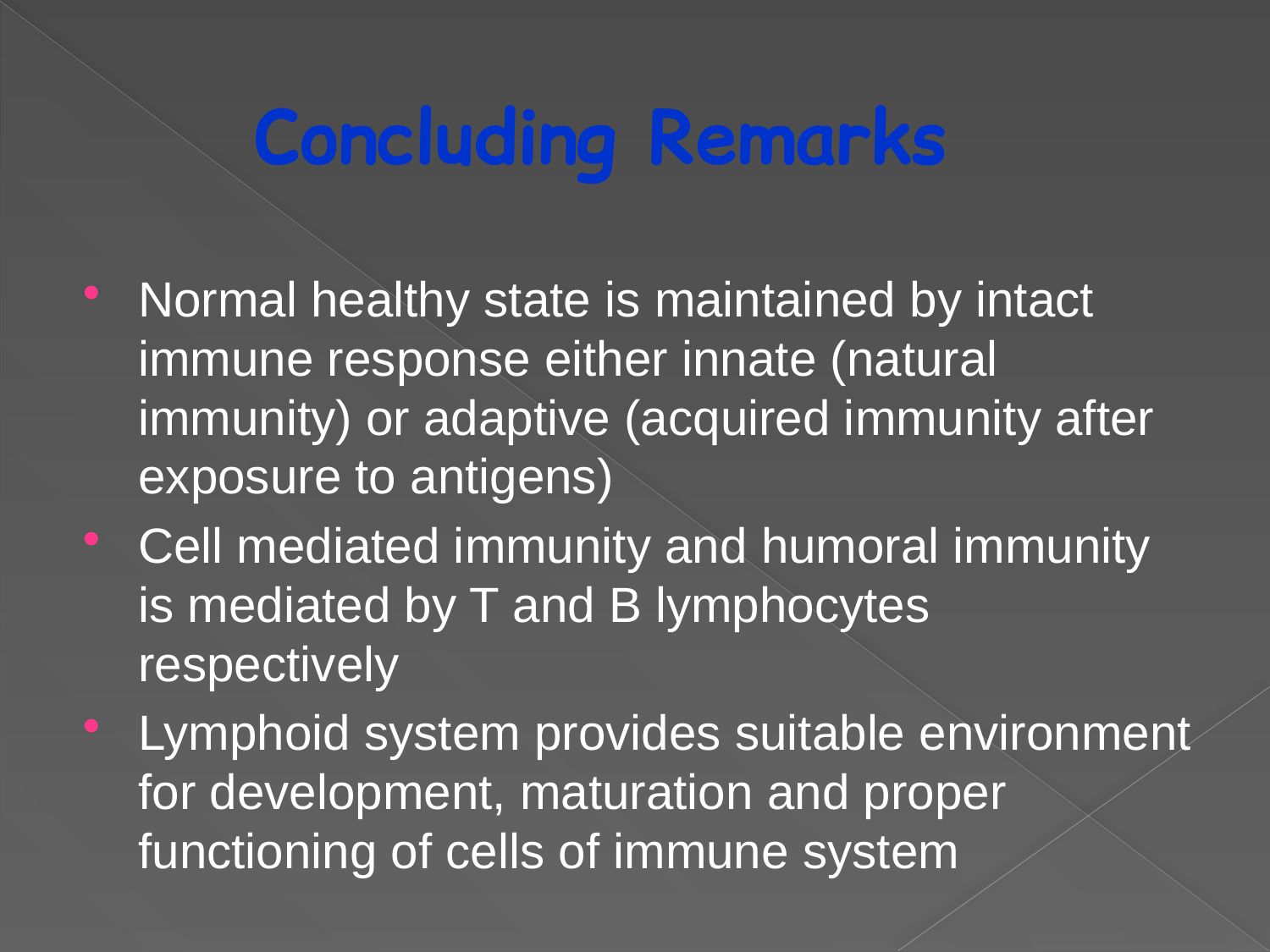

# Concluding Remarks
Normal healthy state is maintained by intact immune response either innate (natural immunity) or adaptive (acquired immunity after exposure to antigens)
Cell mediated immunity and humoral immunity is mediated by T and B lymphocytes respectively
Lymphoid system provides suitable environment for development, maturation and proper functioning of cells of immune system